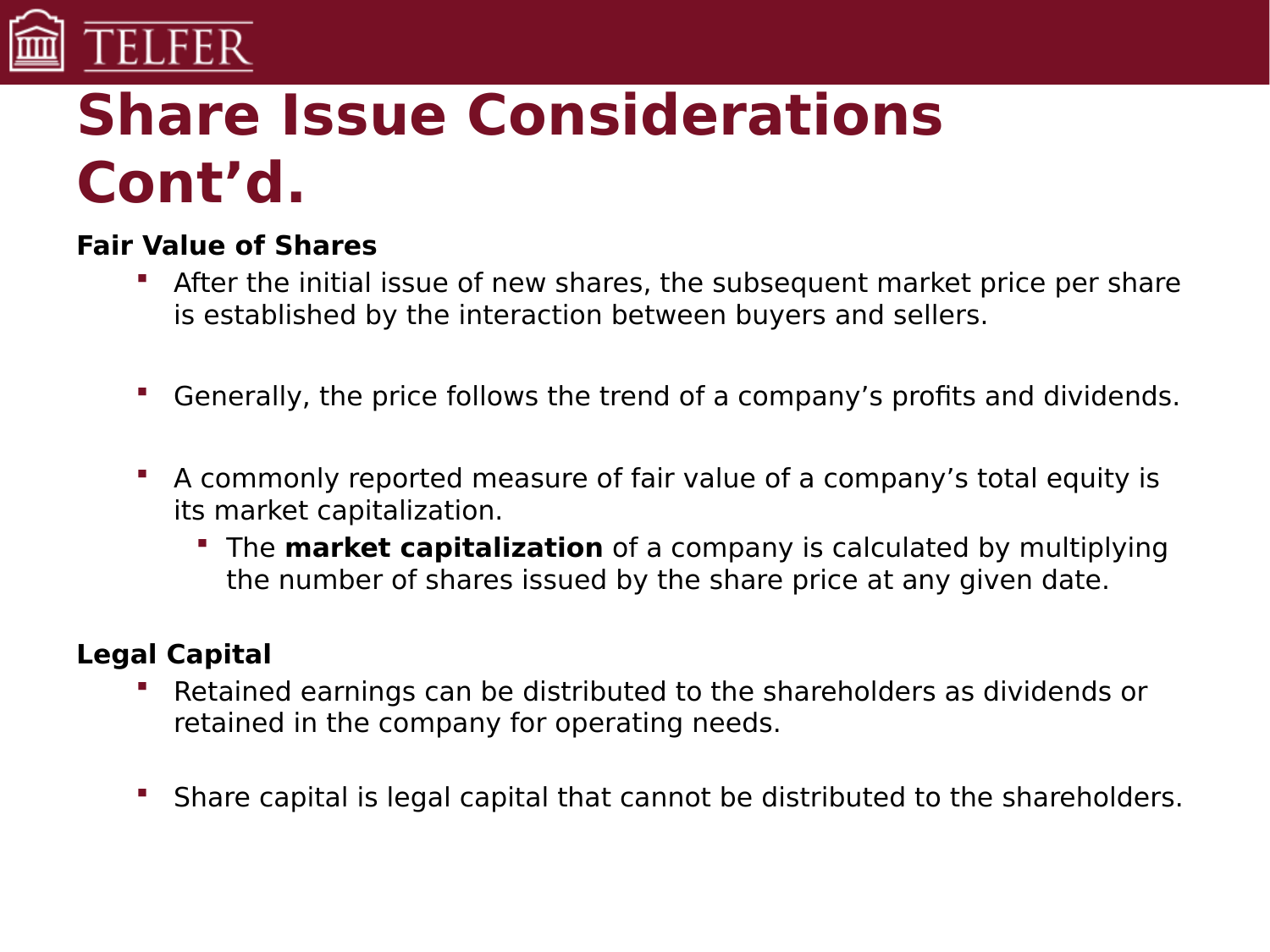

# Share Issue Considerations Cont’d.
Fair Value of Shares
After the initial issue of new shares, the subsequent market price per share is established by the interaction between buyers and sellers.

Generally, the price follows the trend of a company’s profits and dividends.

A commonly reported measure of fair value of a company’s total equity is its market capitalization.
The market capitalization of a company is calculated by multiplying the number of shares issued by the share price at any given date.

Legal Capital
Retained earnings can be distributed to the shareholders as dividends or retained in the company for operating needs.

Share capital is legal capital that cannot be distributed to the shareholders.